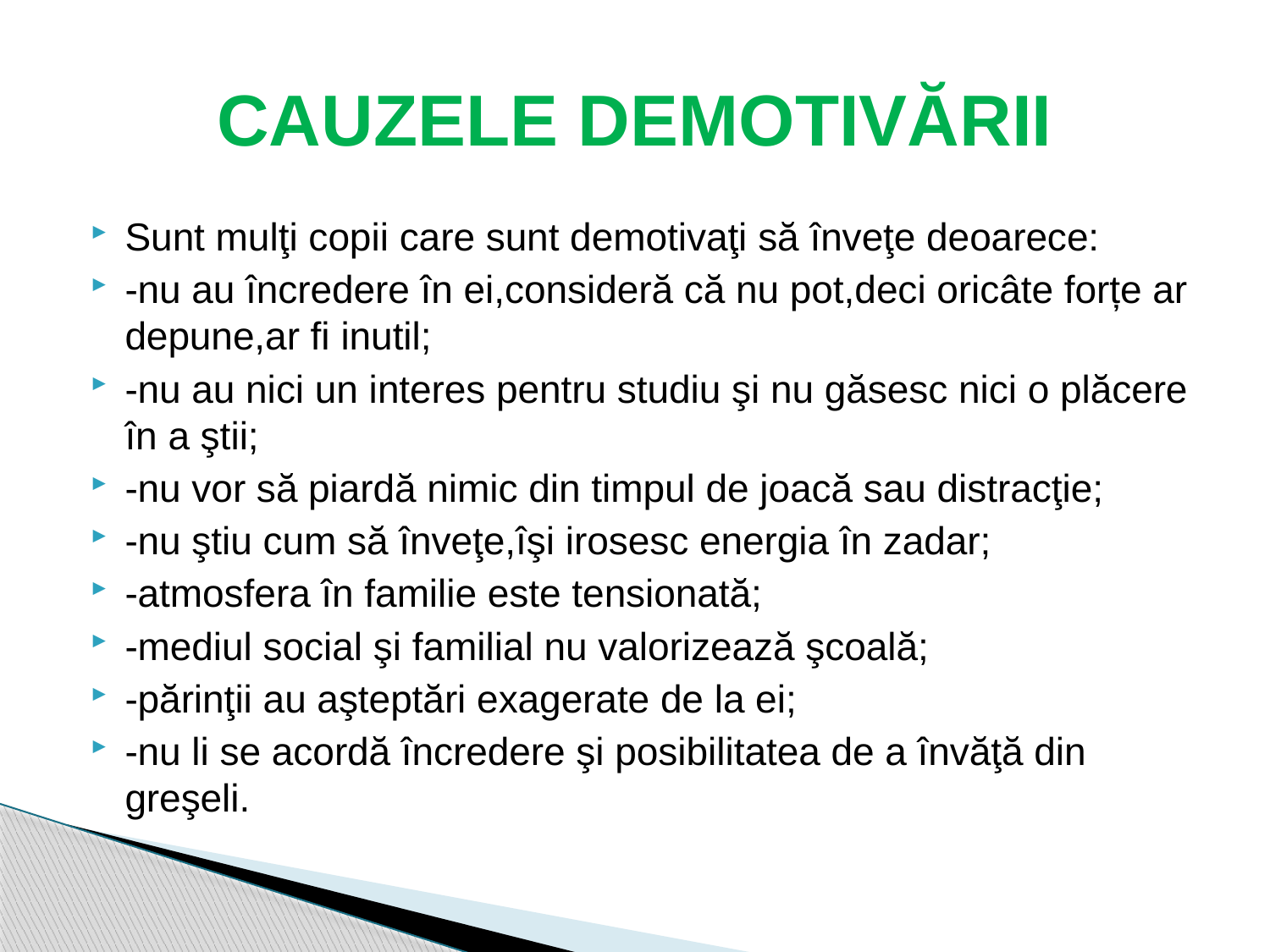

# CAUZELE DEMOTIVĂRII
Sunt mulţi copii care sunt demotivaţi să înveţe deoarece:
-nu au încredere în ei,consideră că nu pot,deci oricâte forțe ar depune,ar fi inutil;
-nu au nici un interes pentru studiu şi nu găsesc nici o plăcere în a ştii;
-nu vor să piardă nimic din timpul de joacă sau distracţie;
-nu ştiu cum să înveţe,îşi irosesc energia în zadar;
-atmosfera în familie este tensionată;
-mediul social şi familial nu valorizează şcoală;
-părinţii au aşteptări exagerate de la ei;
-nu li se acordă încredere şi posibilitatea de a învăţă din greşeli.